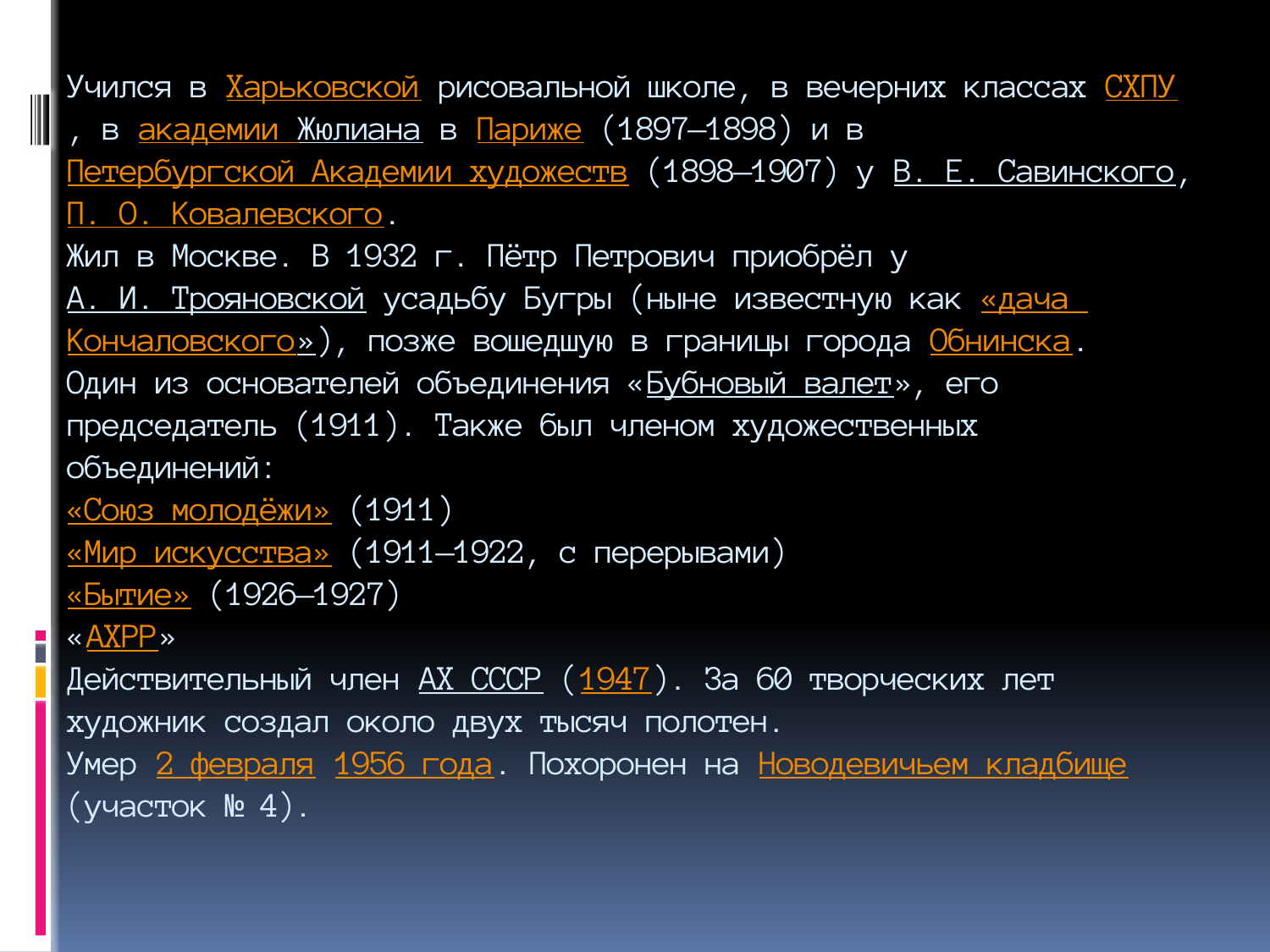

# Учился в Харьковской рисовальной школе, в вечерних классах СХПУ, в академии Жюлиана в Париже (1897—1898) и в Петербургской Академии художеств (1898—1907) у В. Е. Савинского, П. О. Ковалевского. Жил в Москве. В 1932 г. Пётр Петрович приобрёл у А. И. Трояновской усадьбу Бугры (ныне известную как «дача Кончаловского»), позже вошедшую в границы города Обнинска. Один из основателей объединения «Бубновый валет», его председатель (1911). Также был членом художественных объединений: «Союз молодёжи» (1911) «Мир искусства» (1911—1922, с перерывами) «Бытие» (1926—1927) «АХРР» Действительный член АХ СССР (1947). За 60 творческих лет художник создал около двух тысяч полотен. Умер 2 февраля 1956 года. Похоронен на Новодевичьем кладбище (участок № 4).